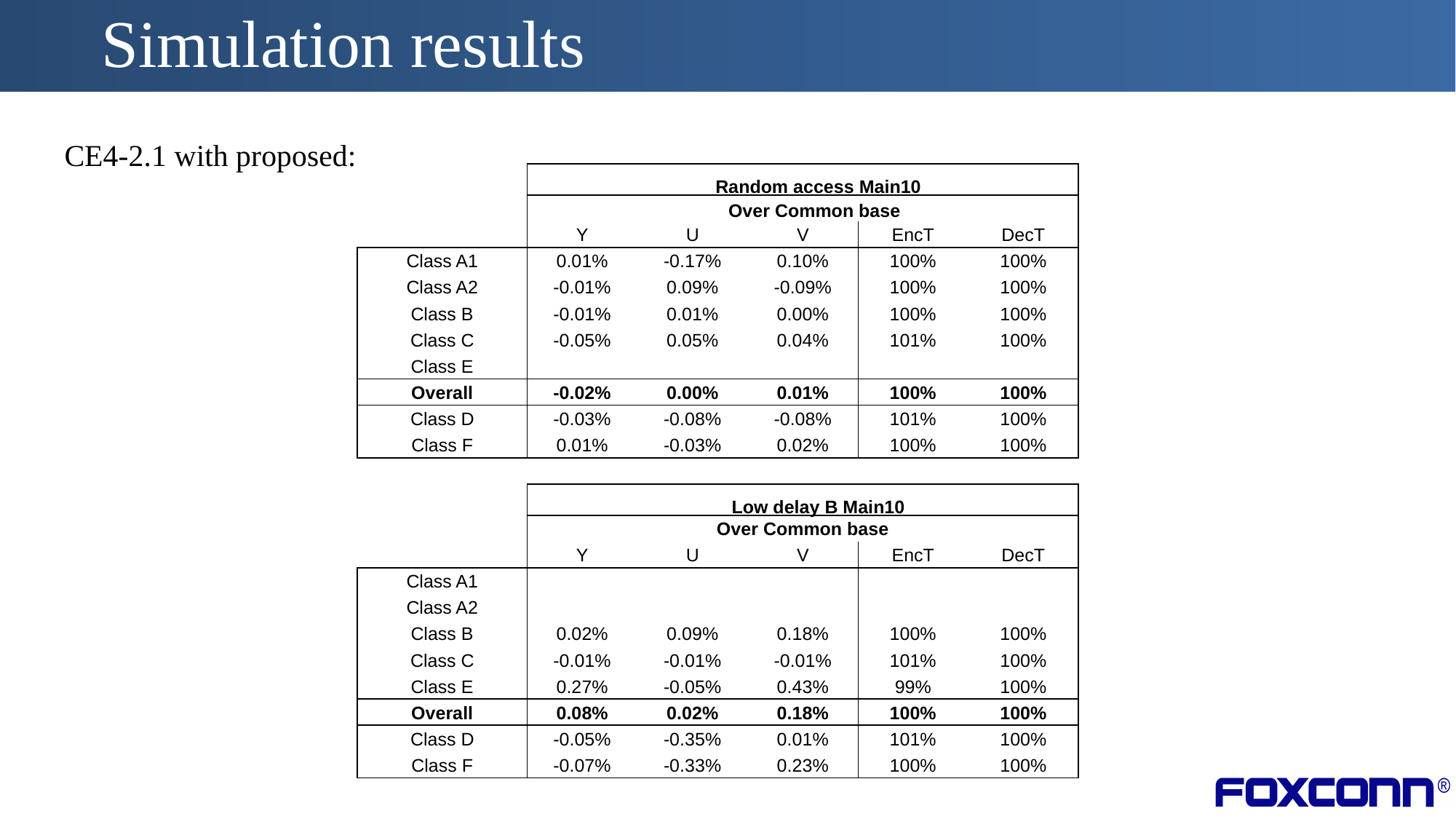

# Simulation results
CE4-2.1 with proposed:
|  | Random access Main10 |  |  |  |  |
| --- | --- | --- | --- | --- | --- |
|  | Over Common base |  |  |  |  |
|  | Y | U | V | EncT | DecT |
| Class A1 | 0.01% | -0.17% | 0.10% | 100% | 100% |
| Class A2 | -0.01% | 0.09% | -0.09% | 100% | 100% |
| Class B | -0.01% | 0.01% | 0.00% | 100% | 100% |
| Class C | -0.05% | 0.05% | 0.04% | 101% | 100% |
| Class E |  |  |  |  |  |
| Overall | -0.02% | 0.00% | 0.01% | 100% | 100% |
| Class D | -0.03% | -0.08% | -0.08% | 101% | 100% |
| Class F | 0.01% | -0.03% | 0.02% | 100% | 100% |
|  |  |  |  |  |  |
|  | Low delay B Main10 |  |  |  |  |
|  | Over Common base |  |  |  |  |
|  | Y | U | V | EncT | DecT |
| Class A1 |  |  |  |  |  |
| Class A2 |  |  |  |  |  |
| Class B | 0.02% | 0.09% | 0.18% | 100% | 100% |
| Class C | -0.01% | -0.01% | -0.01% | 101% | 100% |
| Class E | 0.27% | -0.05% | 0.43% | 99% | 100% |
| Overall | 0.08% | 0.02% | 0.18% | 100% | 100% |
| Class D | -0.05% | -0.35% | 0.01% | 101% | 100% |
| Class F | -0.07% | -0.33% | 0.23% | 100% | 100% |